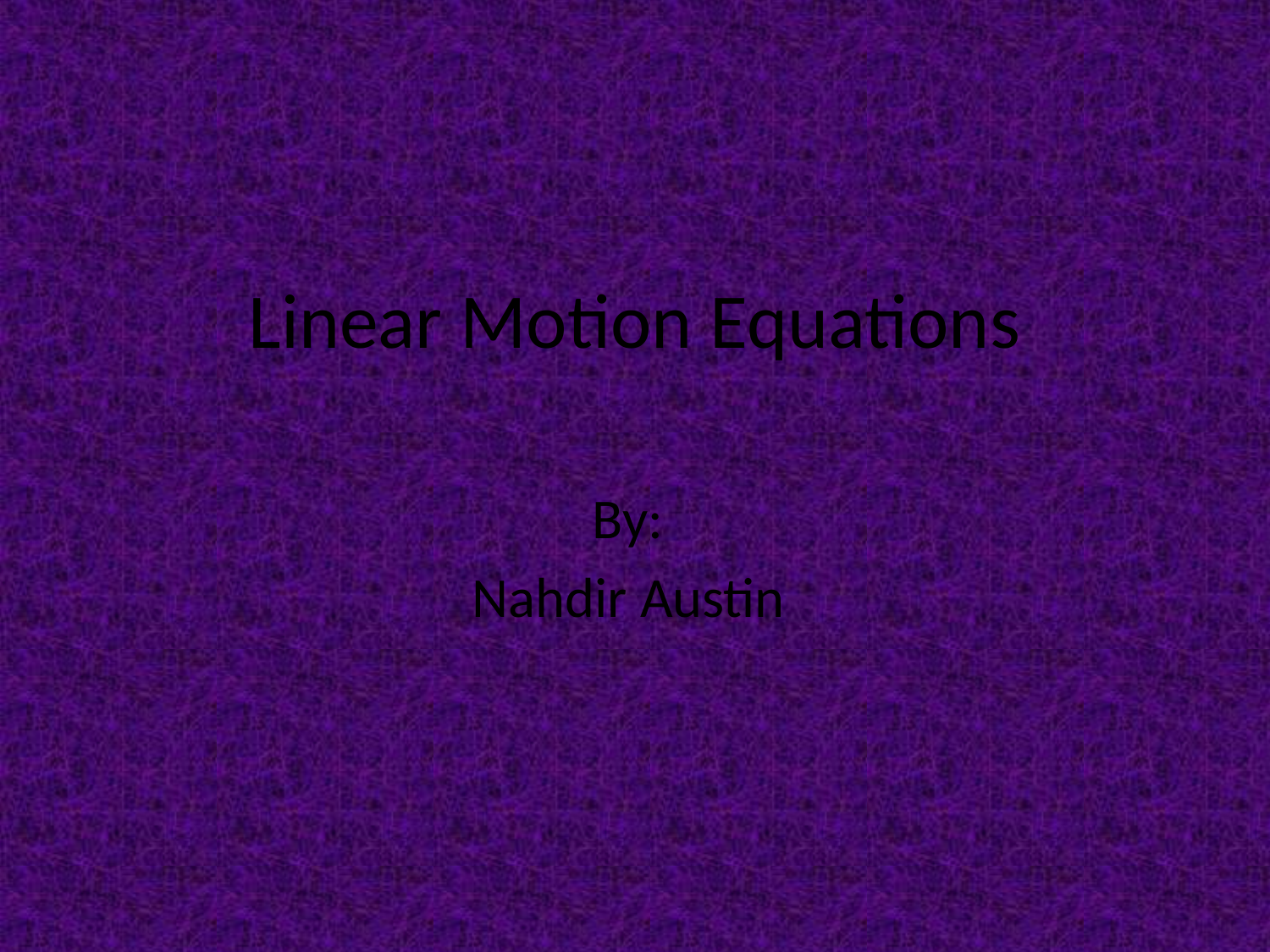

# Linear Motion Equations
By:
Nahdir Austin